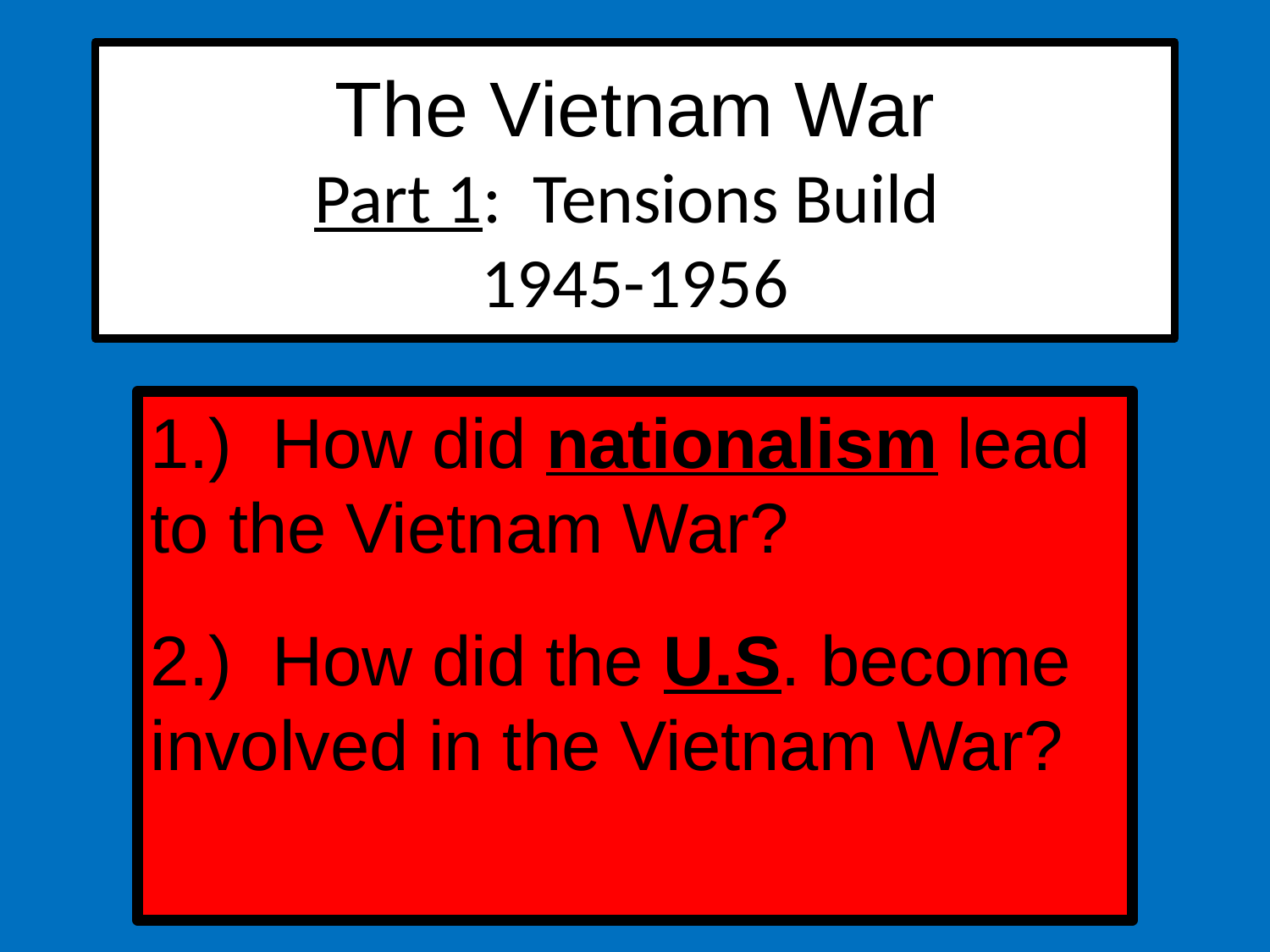

# The Vietnam War Part 1:  Tensions Build 1945-1956
1.)  How did nationalism lead to the Vietnam War?

2.)  How did the U.S. become involved in the Vietnam War?